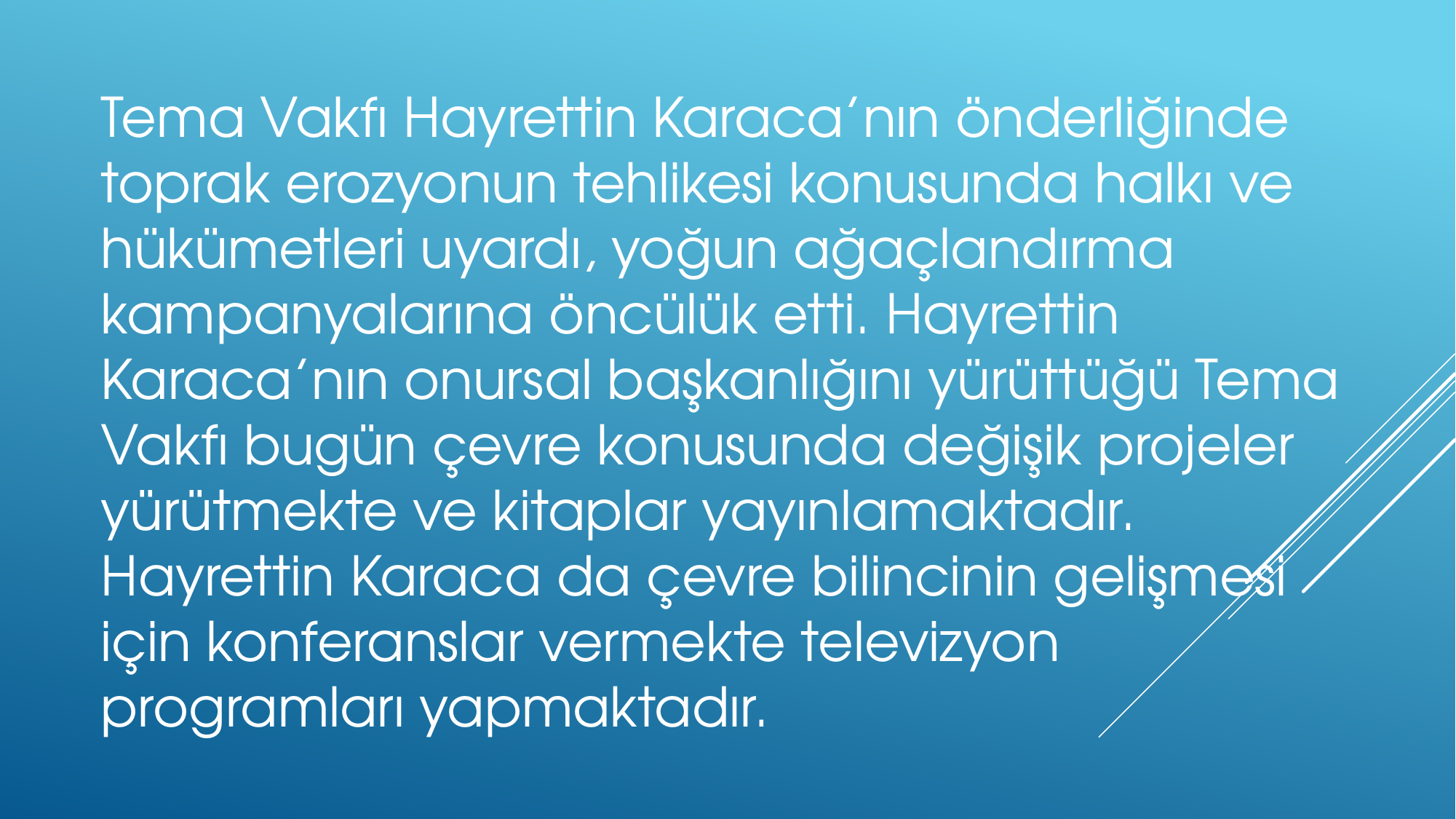

Tema Vakfı Hayrettin Karaca’nın önderliğinde toprak erozyonun tehlikesi konusunda halkı ve hükümetleri uyardı, yoğun ağaçlandırma kampanyalarına öncülük etti. Hayrettin Karaca’nın onursal başkanlığını yürüttüğü Tema Vakfı bugün çevre konusunda değişik projeler yürütmekte ve kitaplar yayınlamaktadır. Hayrettin Karaca da çevre bilincinin gelişmesi için konferanslar vermekte televizyon programları yapmaktadır.